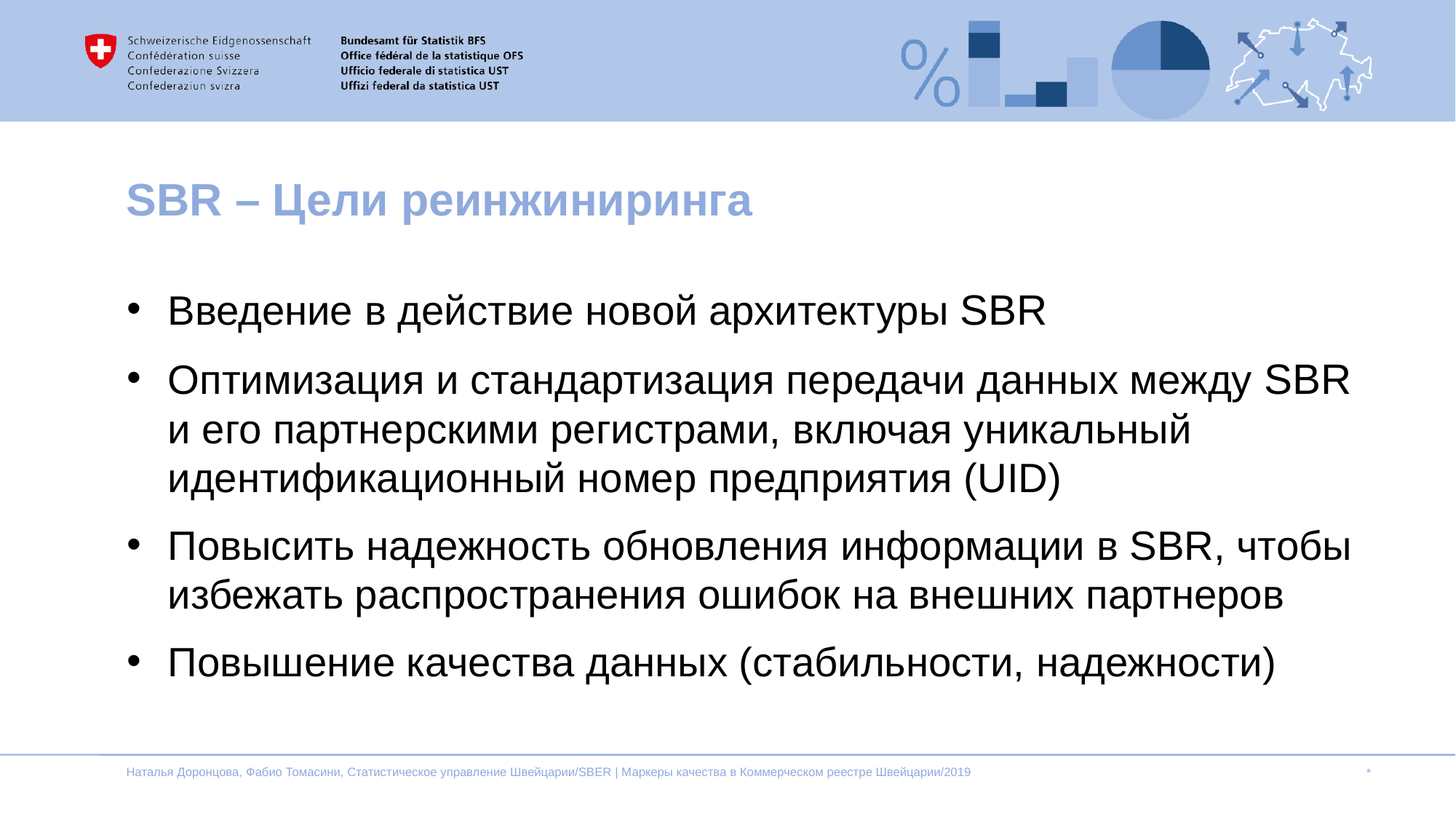

SBR – Цели реинжиниринга
Введение в действие новой архитектуры SBR
Оптимизация и стандартизация передачи данных между SBR и его партнерскими регистрами, включая уникальный идентификационный номер предприятия (UID)
Повысить надежность обновления информации в SBR, чтобы избежать распространения ошибок на внешних партнеров
Повышение качества данных (стабильности, надежности)
Наталья Доронцова, Фабио Томасини, Статистическое управление Швейцарии/SBER | Маркеры качества в Коммерческом реестре Швейцарии/2019
*